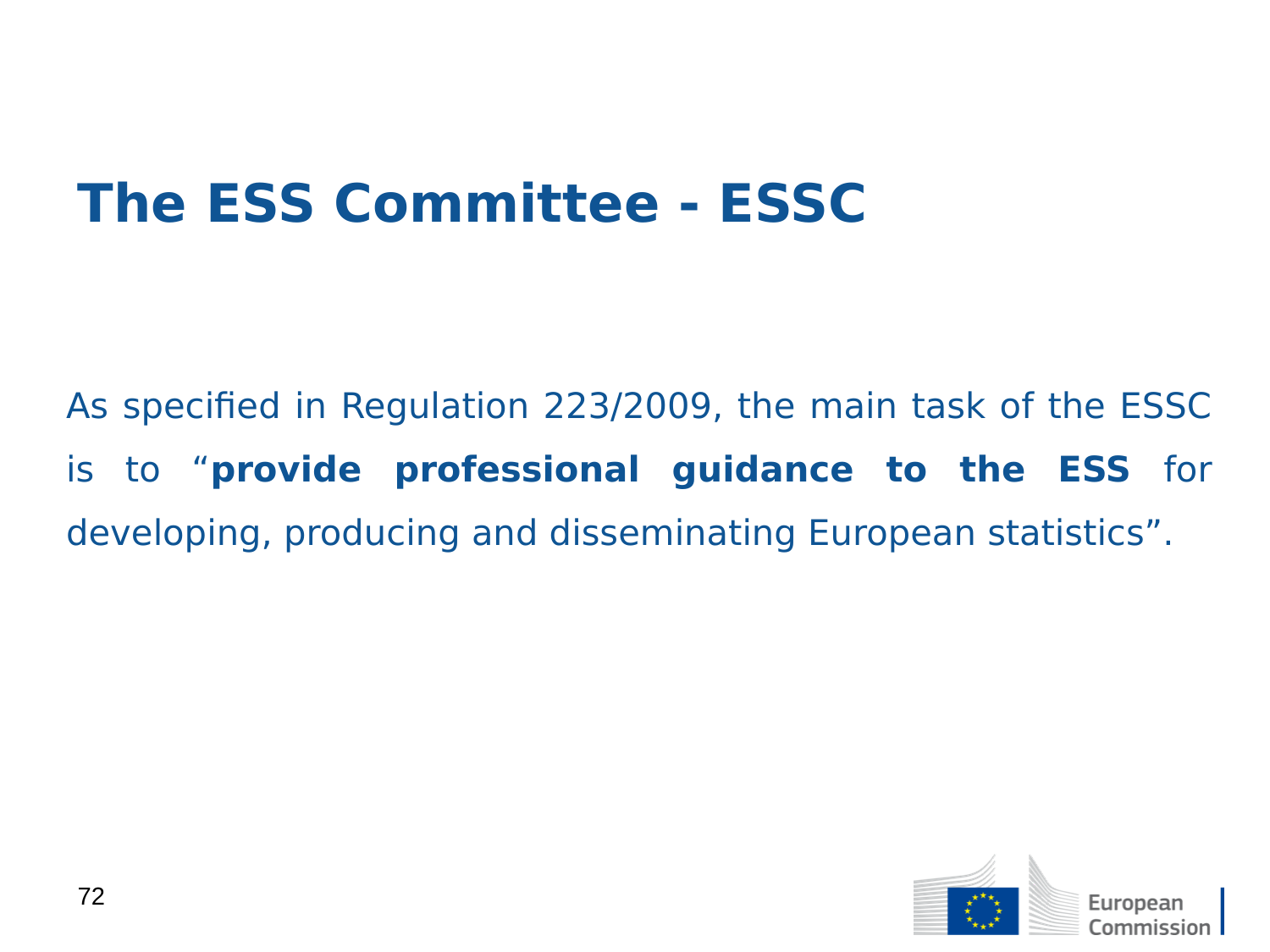

# The ESS Committee - ESSC
As specified in Regulation 223/2009, the main task of the ESSC is to “provide professional guidance to the ESS for developing, producing and disseminating European statistics”.

72